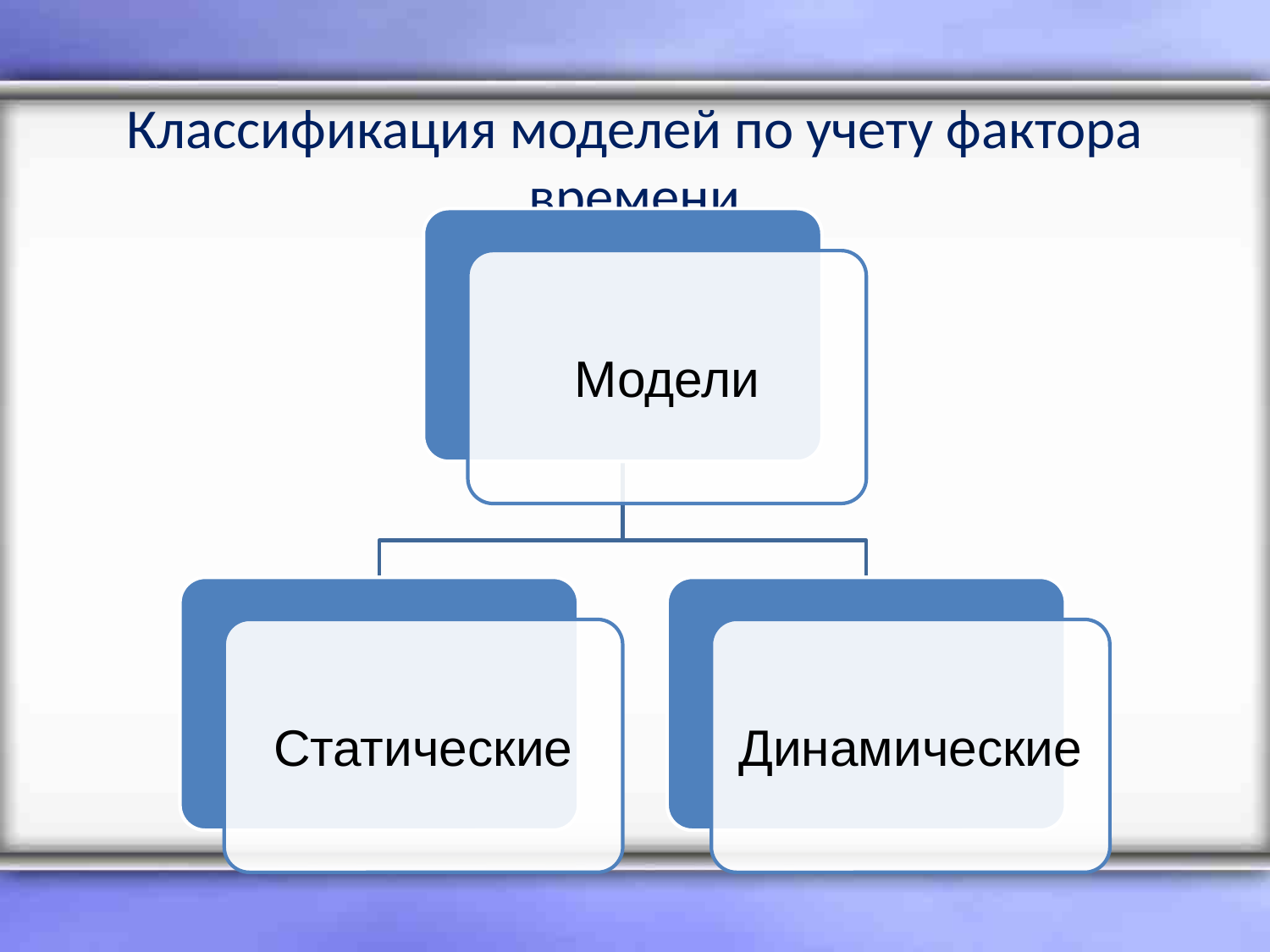

Классификация моделей по учету фактора времени
Модели
Статические
Динамические